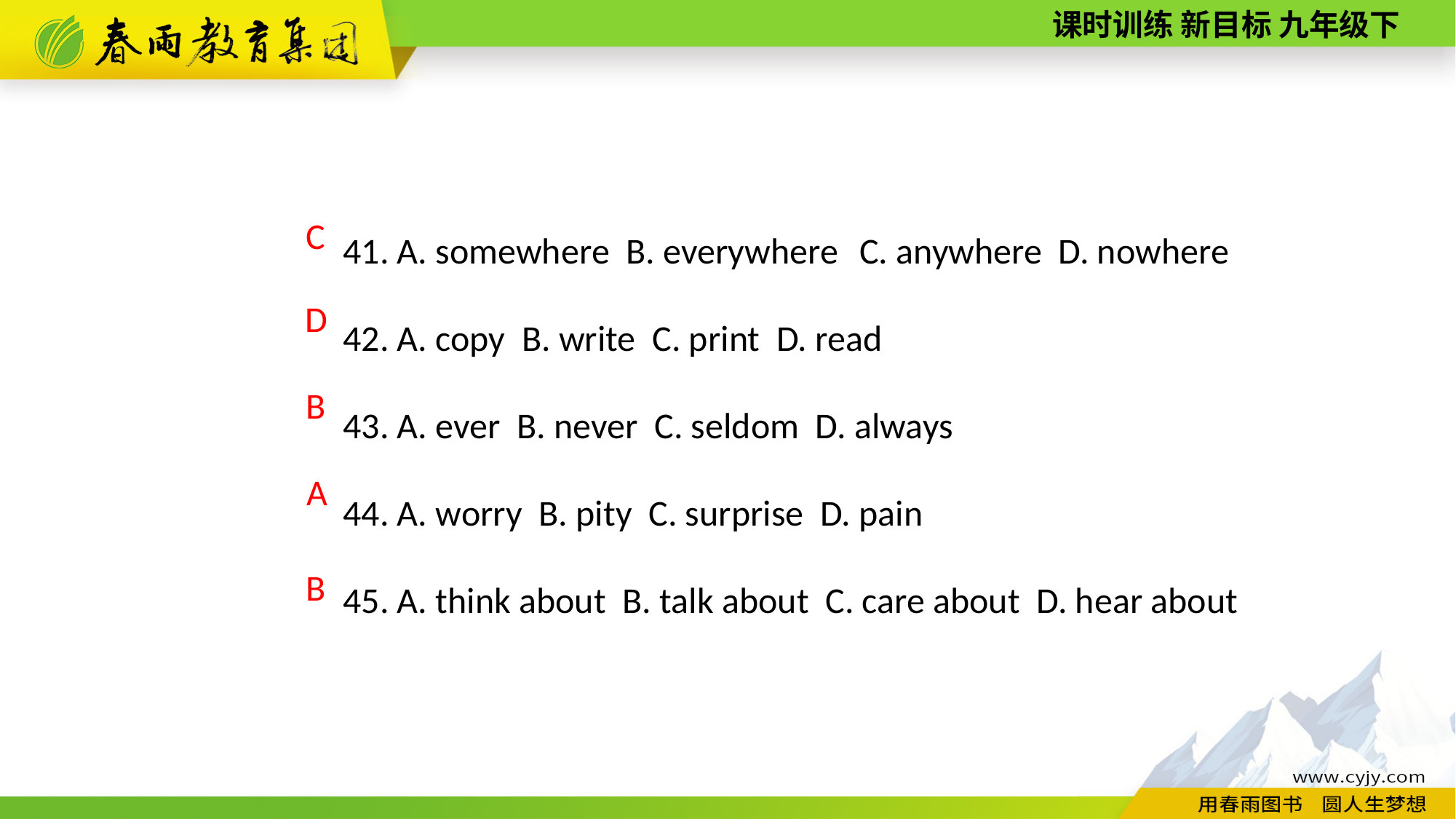

41. A. somewhere  B. everywhere   C. anywhere  D. nowhere
42. A. copy  B. write  C. print  D. read
43. A. ever  B. never  C. seldom  D. always
44. A. worry  B. pity  C. surprise  D. pain
45. A. think about  B. talk about  C. care about  D. hear about
 C
 D
 B
 A
 B